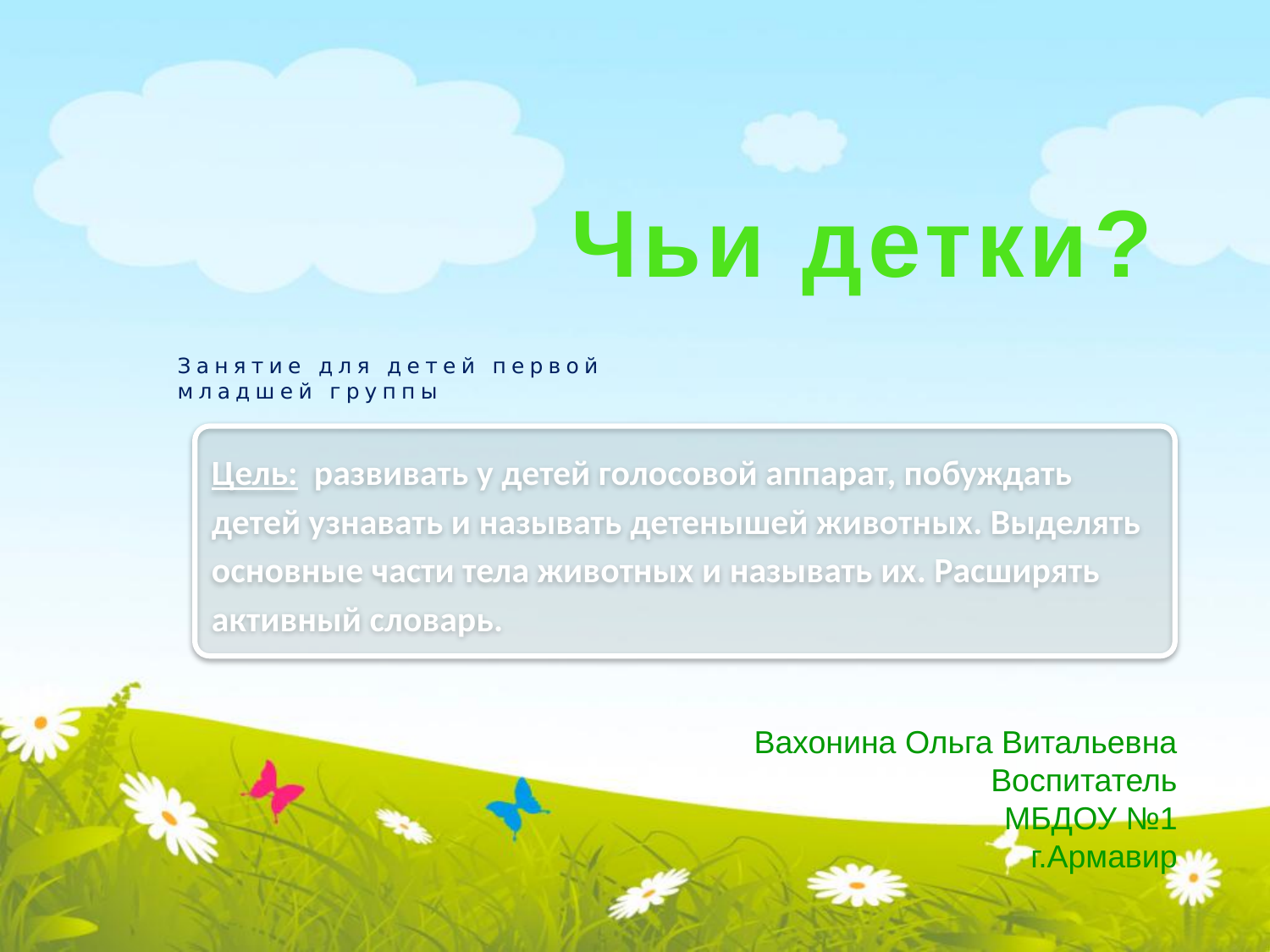

Чьи детки?
Занятие для детей первой младшей группы
Цель:  развивать у детей голосовой аппарат, побуждать детей узнавать и называть детенышей животных. Выделять основные части тела животных и называть их. Расширять активный словарь.
Вахонина Ольга Витальевна
Воспитатель
МБДОУ №1
г.Армавир